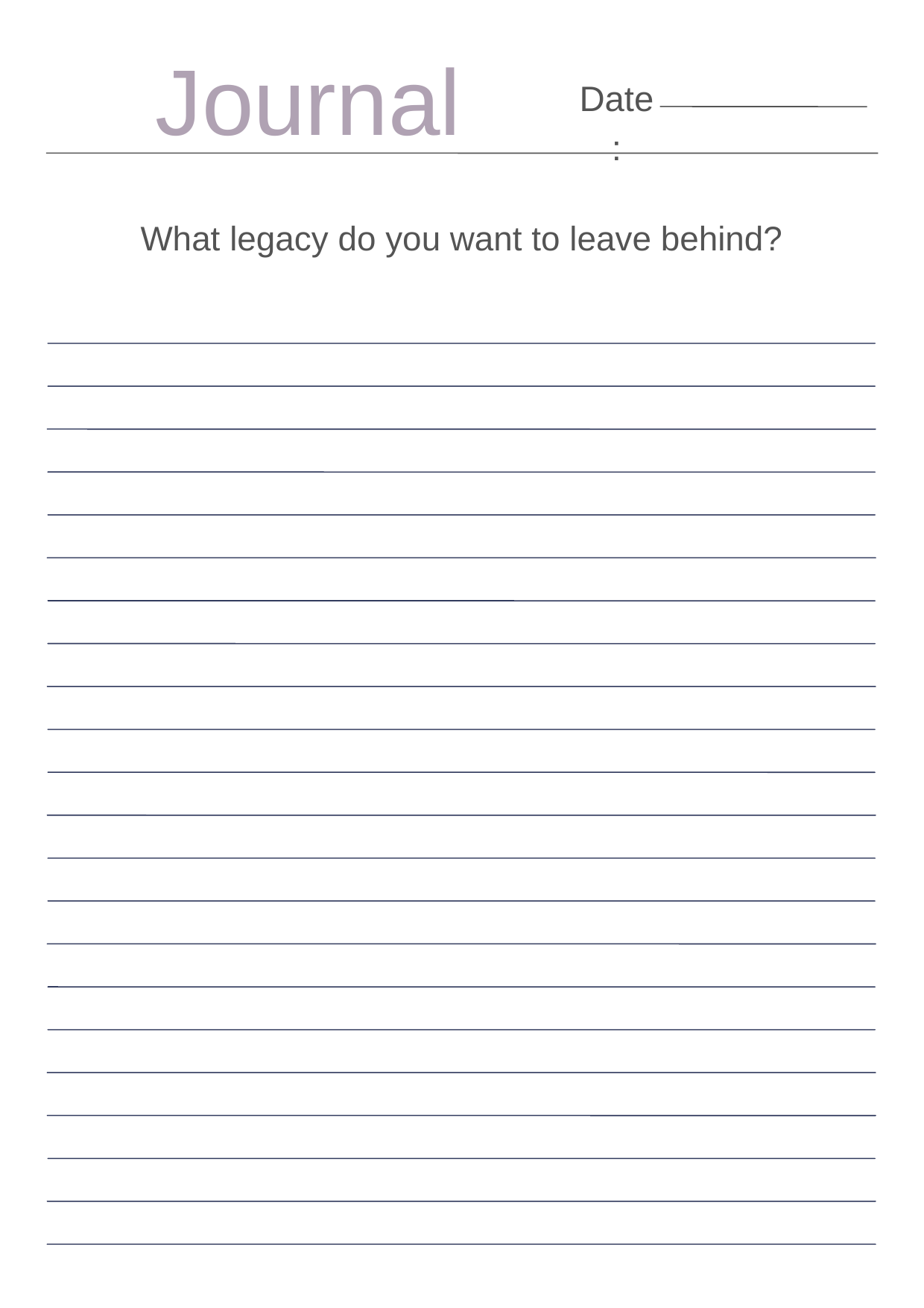

Journal
Date:

What legacy do you want to leave behind?